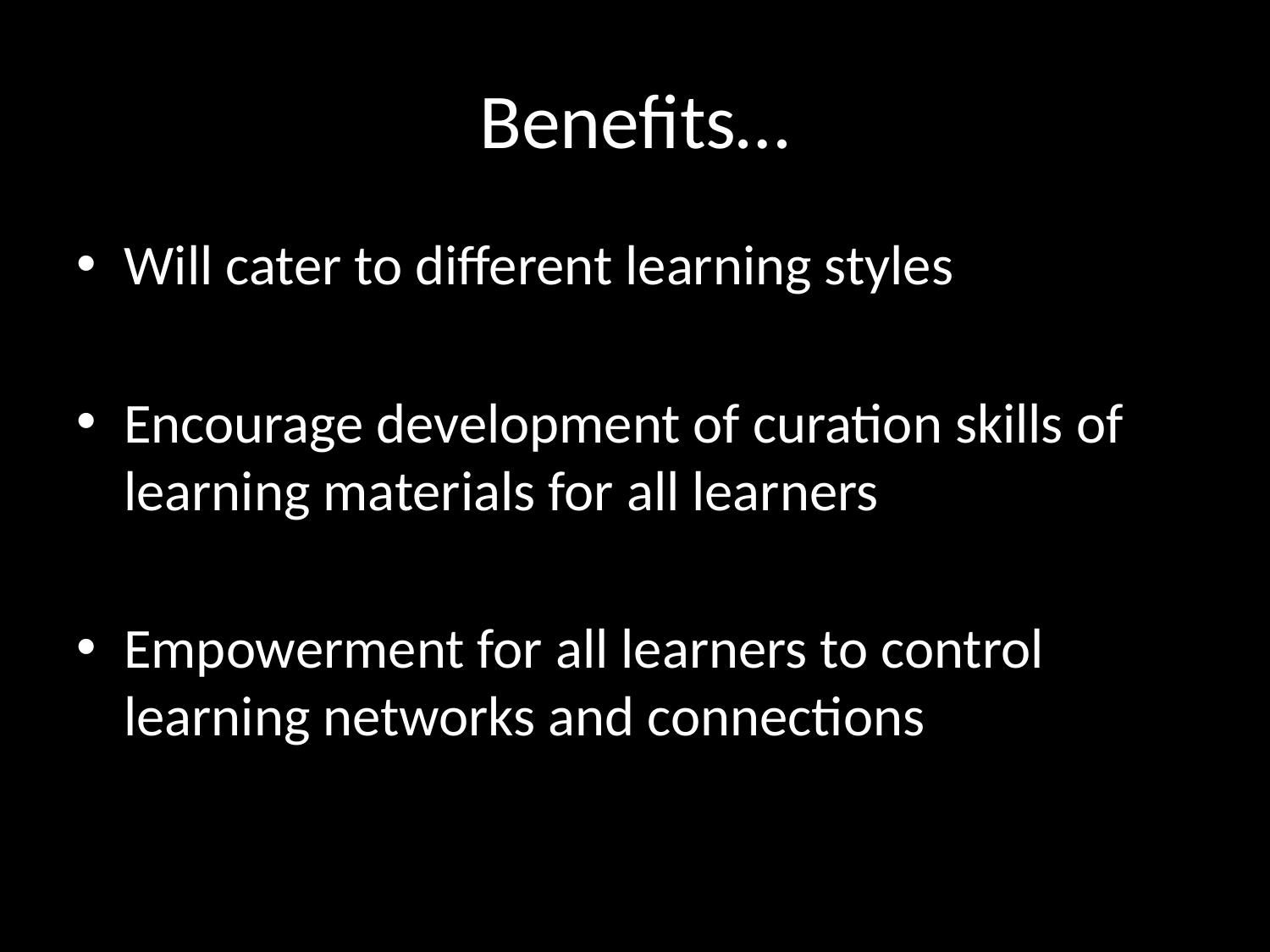

# Benefits…
Will cater to different learning styles

Encourage development of curation skills of learning materials for all learners

Empowerment for all learners to control learning networks and connections